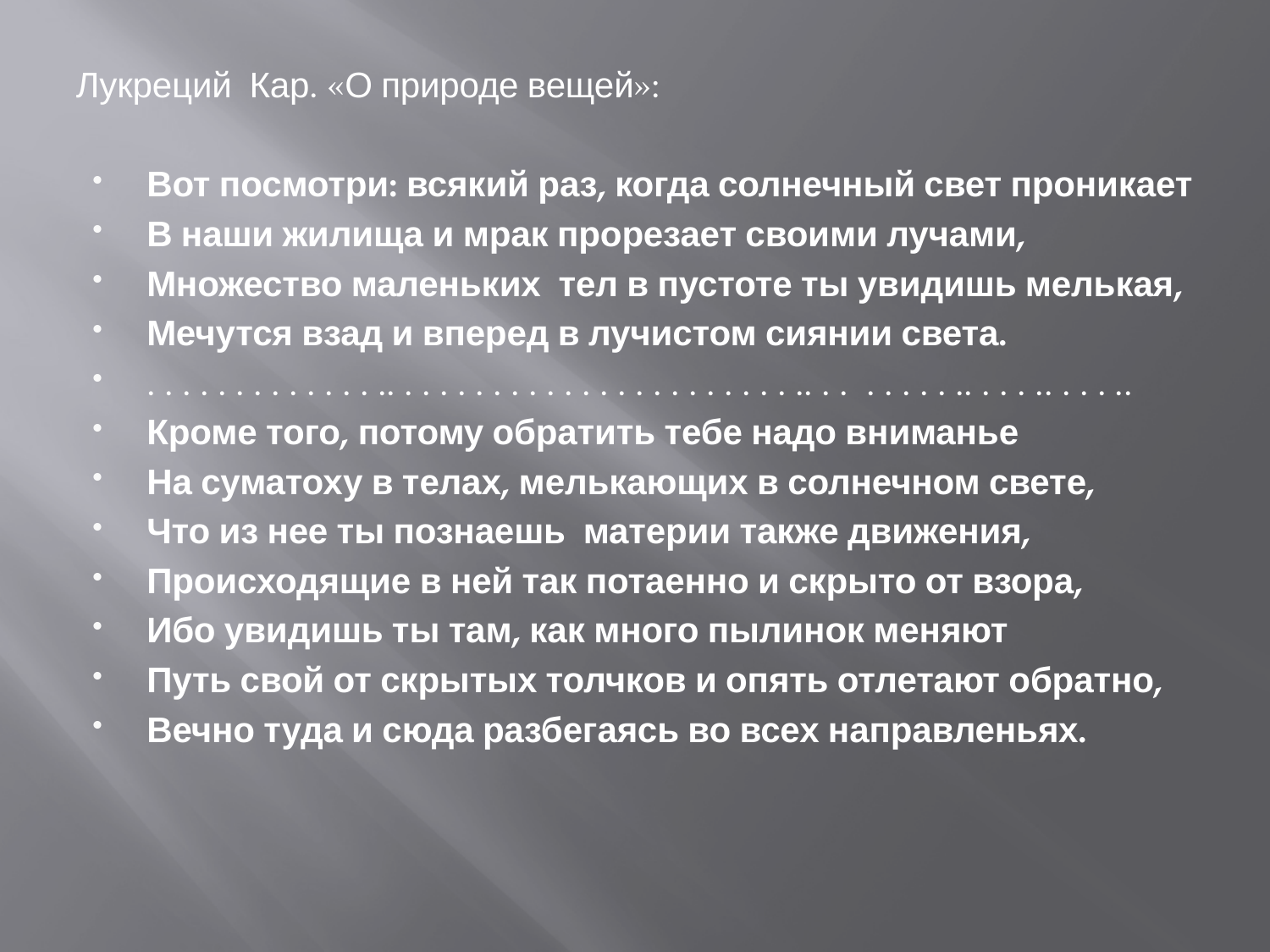

Лукреций  Кар. «О природе вещей»:

Вот посмотри: всякий раз, когда солнечный свет проникает
В наши жилища и мрак прорезает своими лучами,
Множество маленьких  тел в пустоте ты увидишь мелькая,
Мечутся взад и вперед в лучистом сиянии света.
. . . . . . . . . . . . . .. . . . . . . . . . . . . . . . . . . . . . . .. . .  . . . . . .. . . . .. . . . ..
Кроме того, потому обратить тебе надо вниманье
На суматоху в телах, мелькающих в солнечном свете,
Что из нее ты познаешь  материи также движения,
Происходящие в ней так потаенно и скрыто от взора,
Ибо увидишь ты там, как много пылинок меняют
Путь свой от скрытых толчков и опять отлетают обратно,
Вечно туда и сюда разбегаясь во всех направленьях.